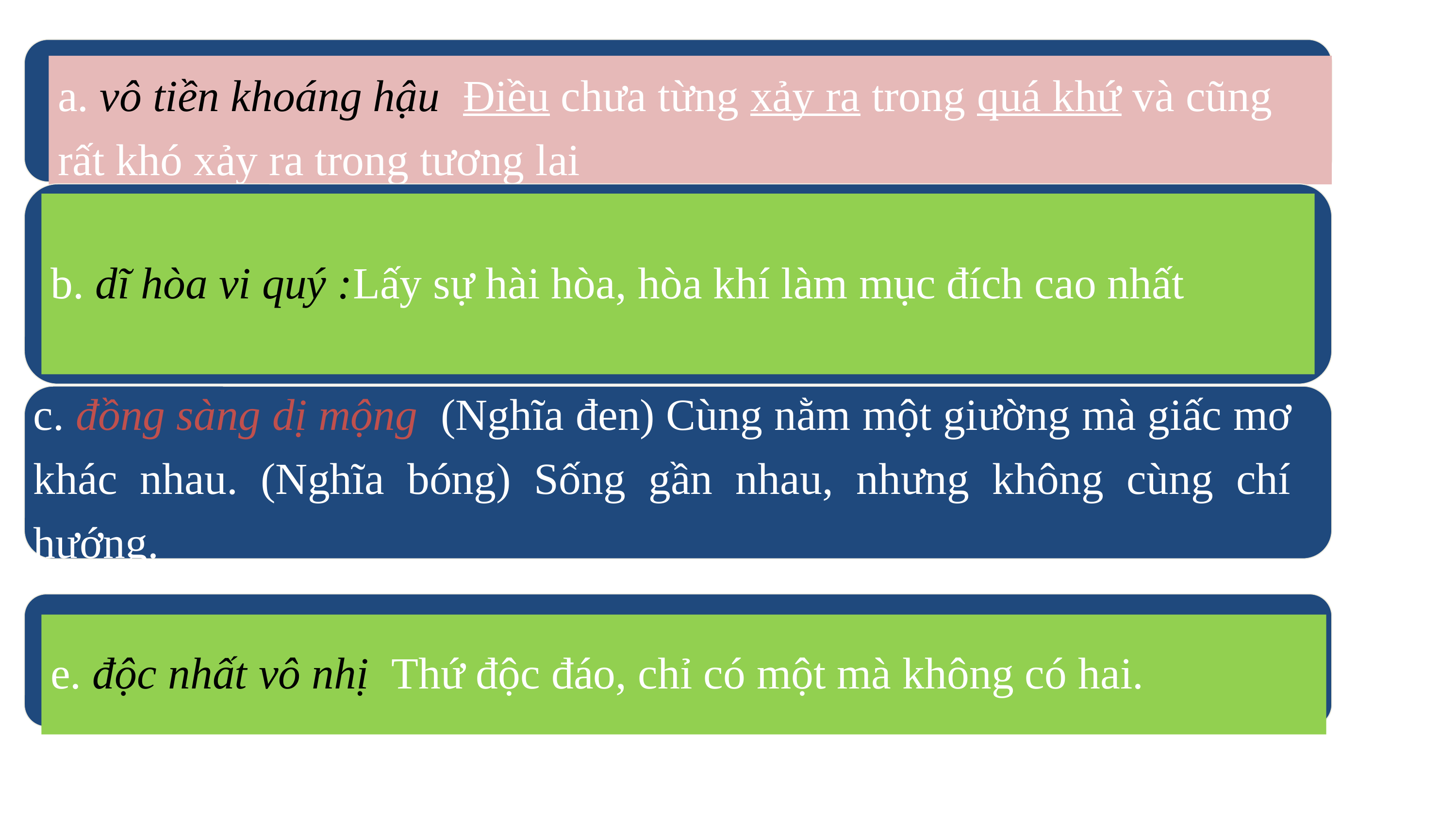

a. vô tiền khoáng hậu  Điều chưa từng xảy ra trong quá khứ và cũng rất khó xảy ra trong tương lai

b. dĩ hòa vi quý :Lấy sự hài hòa, hòa khí làm mục đích cao nhất

c. đồng sàng dị mộng  (Nghĩa đen) Cùng nằm một giường mà giấc mơ khác nhau. (Nghĩa bóng) Sống gần nhau, nhưng không cùng chí hướng.

e. độc nhất vô nhị  Thứ độc đáo, chỉ có một mà không có hai.